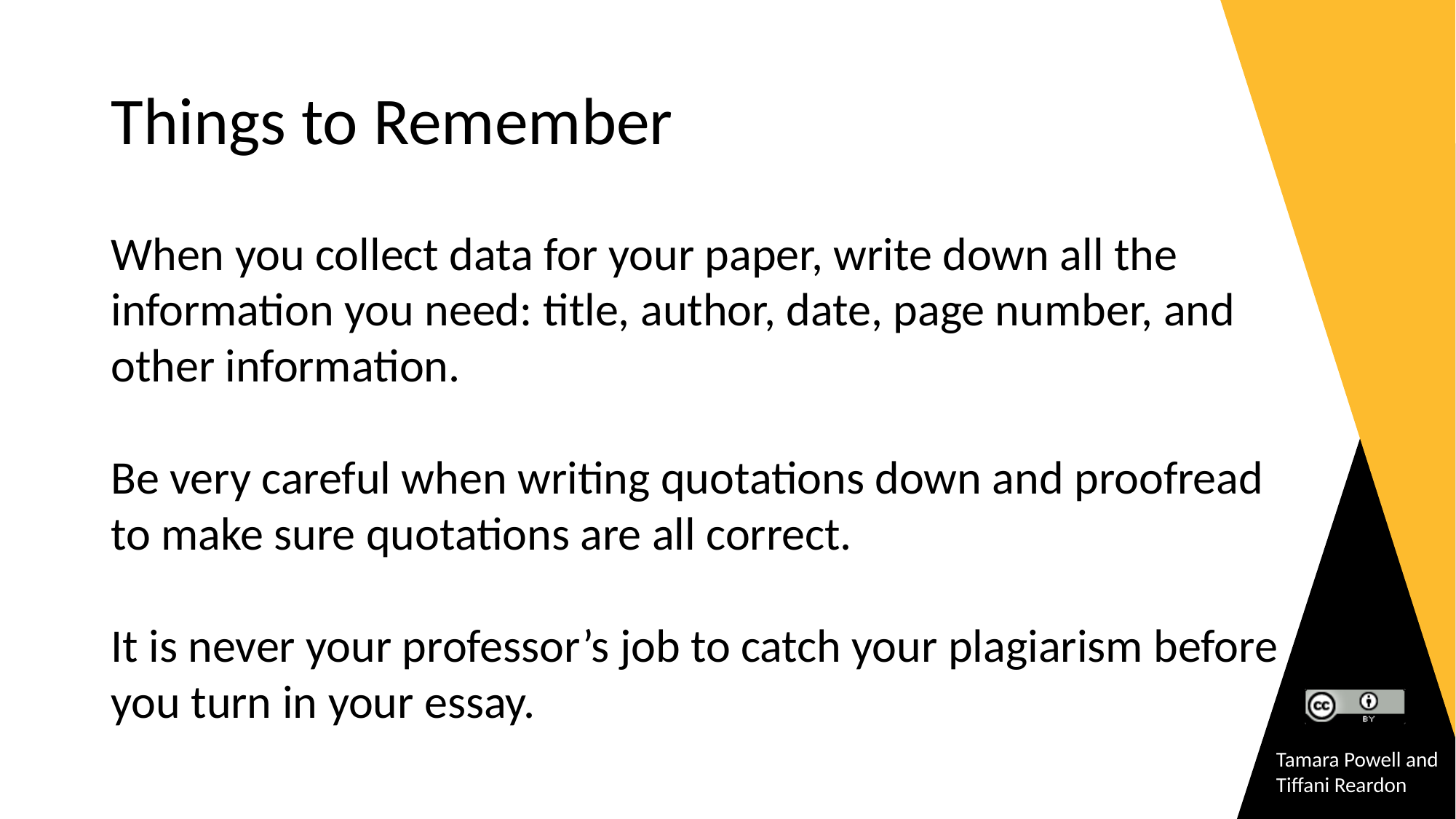

# Things to Remember
When you collect data for your paper, write down all the information you need: title, author, date, page number, and other information.

Be very careful when writing quotations down and proofread to make sure quotations are all correct.

It is never your professor’s job to catch your plagiarism before you turn in your essay.